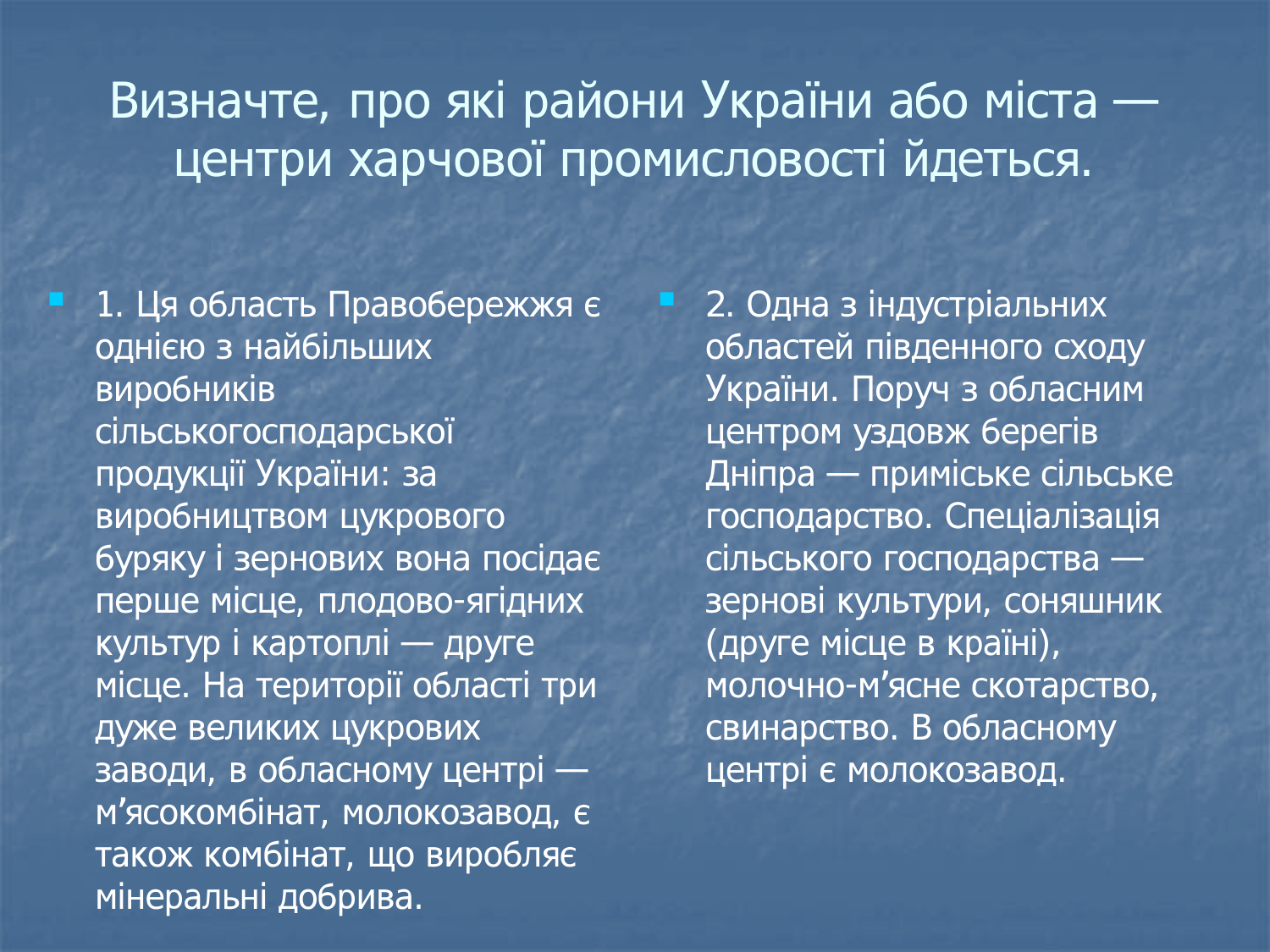

# Визначте, про які райони України або міста — центри харчової промисловості йдеться.
1. Ця область Правобережжя є однією з найбільших виробників сільськогосподарської продукції України: за виробництвом цукрового буряку і зернових вона посідає перше місце, плодово-ягідних культур і картоплі — друге місце. На території області три дуже великих цукрових заводи, в обласному центрі — м’ясокомбінат, молокозавод, є також комбінат, що виробляє мінеральні добрива.
2. Одна з індустріальних областей південного сходу України. Поруч з обласним центром уздовж берегів Дніпра — приміське сільське господарство. Спеціалізація сільського господарства — зернові культури, соняшник (друге місце в країні), молочно-м’ясне скотарство, свинарство. В обласному центрі є молокозавод.